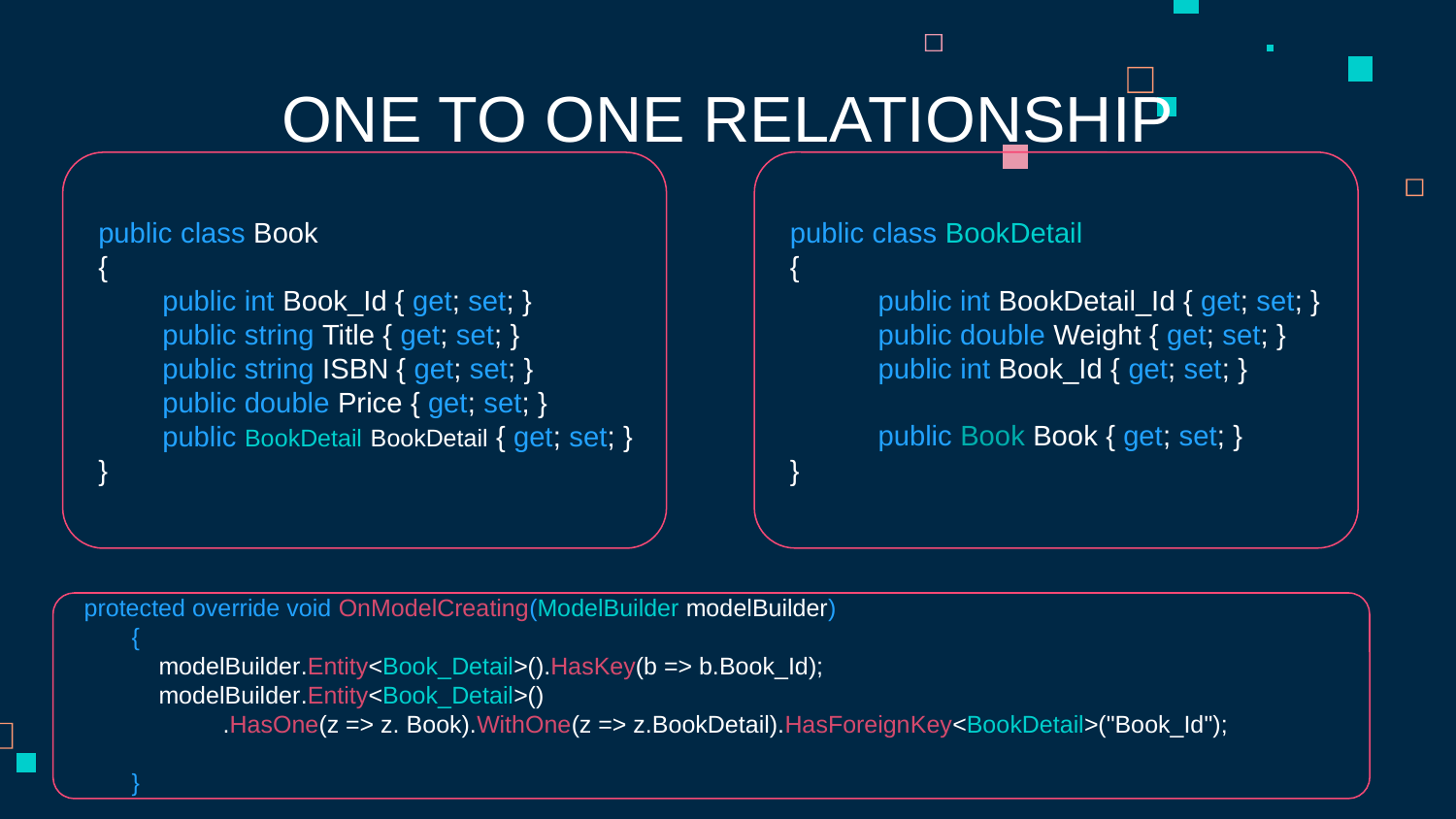

ONE TO ONE RELATIONSHIP
public class BookDetail
{
           public int BookDetail_Id { get; set; }
           public double Weight { get; set; }
           public int Book_Id { get; set; }

           public Book Book { get; set; }
}
public class Book
{
        public int Book_Id { get; set; }
        public string Title { get; set; }
        public string ISBN { get; set; }
        public double Price { get; set; }
        public BookDetail BookDetail { get; set; }
}

 protected override void OnModelCreating(ModelBuilder modelBuilder)
        {
            modelBuilder.Entity<Book_Detail>().HasKey(b => b.Book_Id);
            modelBuilder.Entity<Book_Detail>()
	.HasOne(z => z. Book).WithOne(z => z.BookDetail).HasForeignKey<BookDetail>("Book_Id");

        }